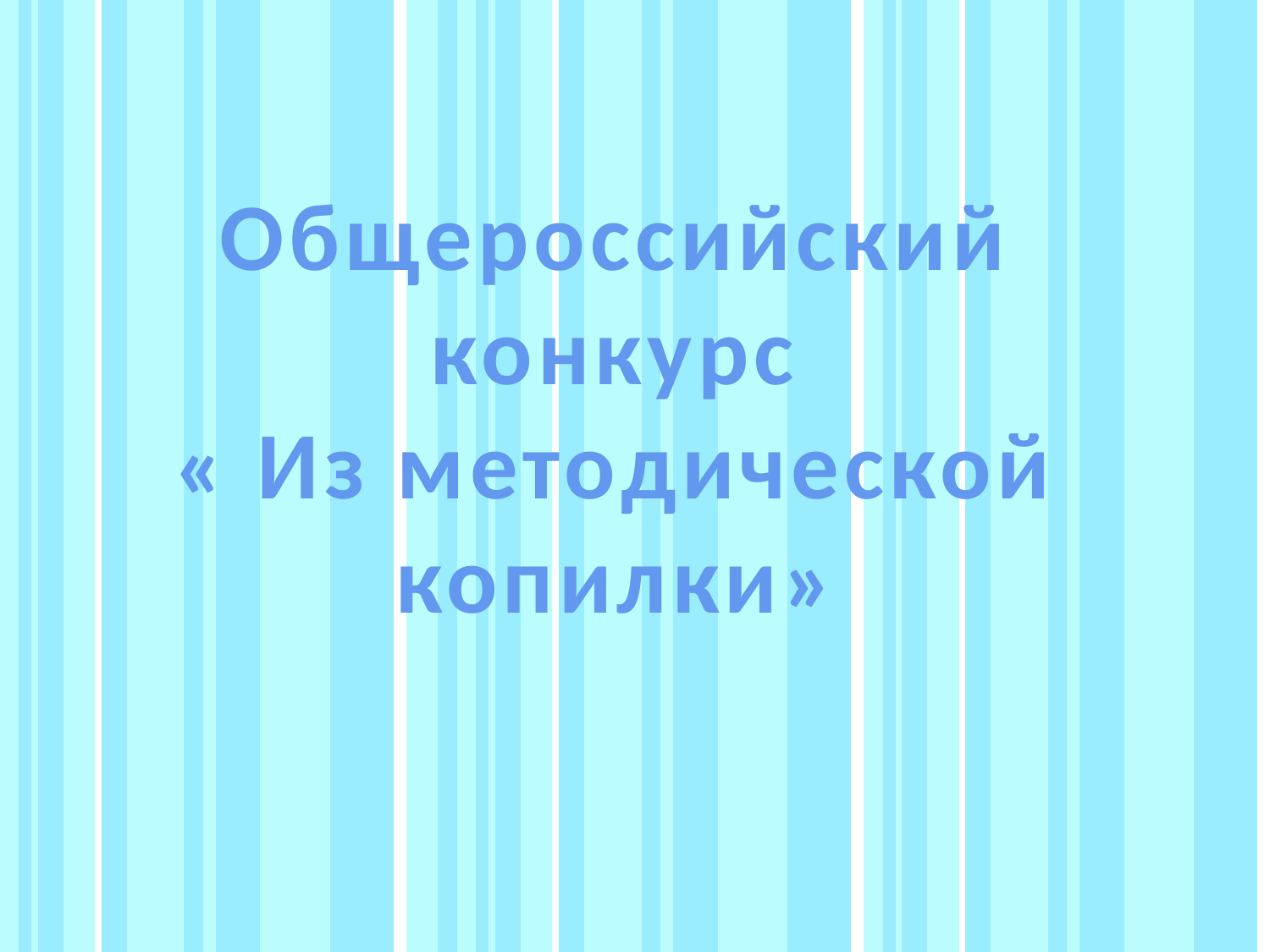

#
Общероссийский конкурс
« Из методической копилки»